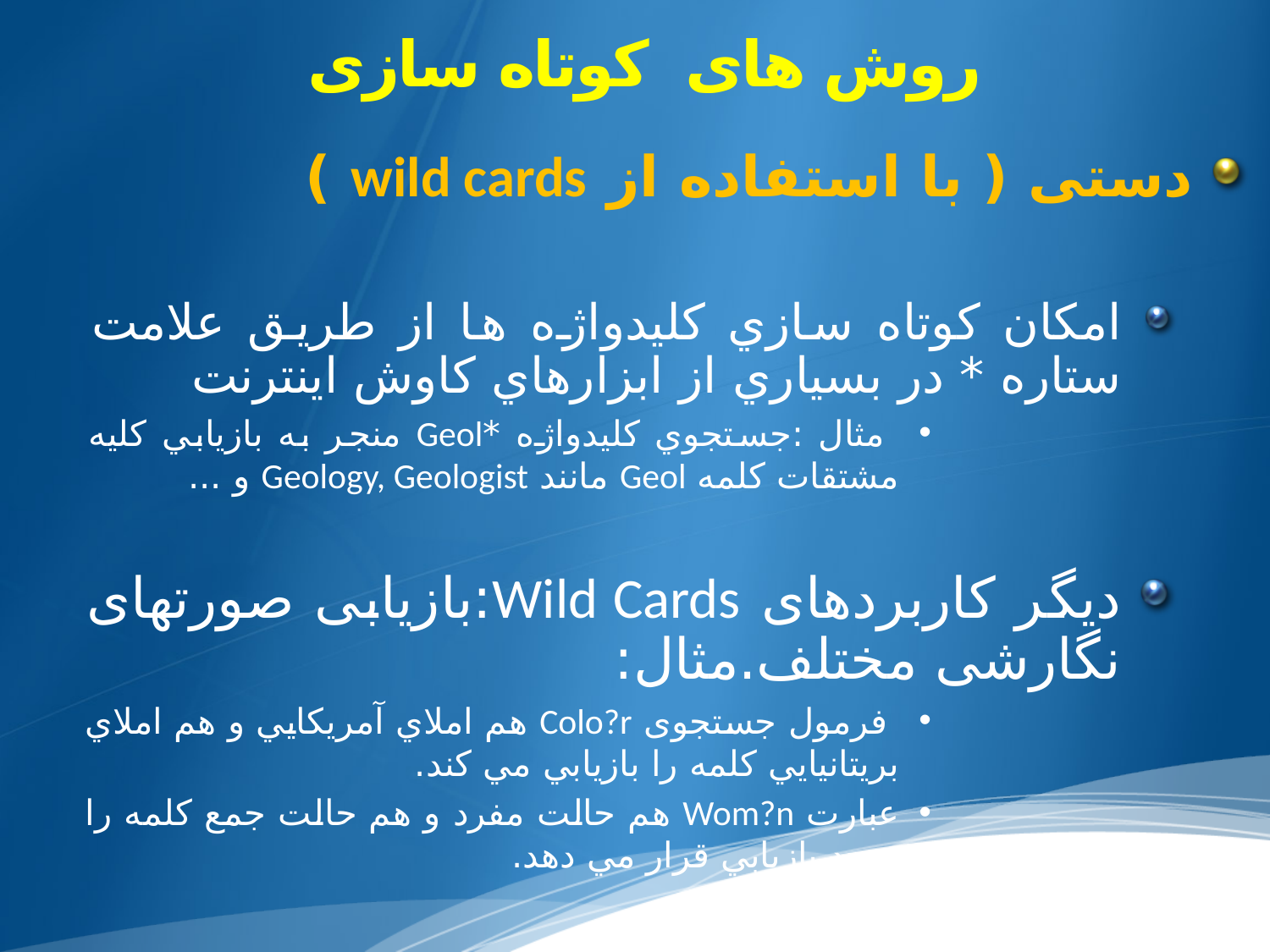

# روش های  کوتاه سازی
دستی ( با استفاده از wild cards )

امکان کوتاه سازي کليدواژه ها از طريق علامت ستاره * در بسياري از ابزارهاي کاوش اينترنت
 مثال :جستجوي کليدواژه *Geol منجر به بازيابي کليه مشتقات کلمه Geol مانند Geology, Geologist و ...

دیگر کاربردهای Wild Cards:بازیابی صورتهای نگارشی مختلف.مثال:
 فرمول جستجوی Colo?r هم املاي آمريکايي و هم املاي بريتانيايي کلمه را بازيابي مي کند.
عبارت Wom?n هم حالت مفرد و هم حالت جمع کلمه را مورد بازيابي قرار مي دهد.